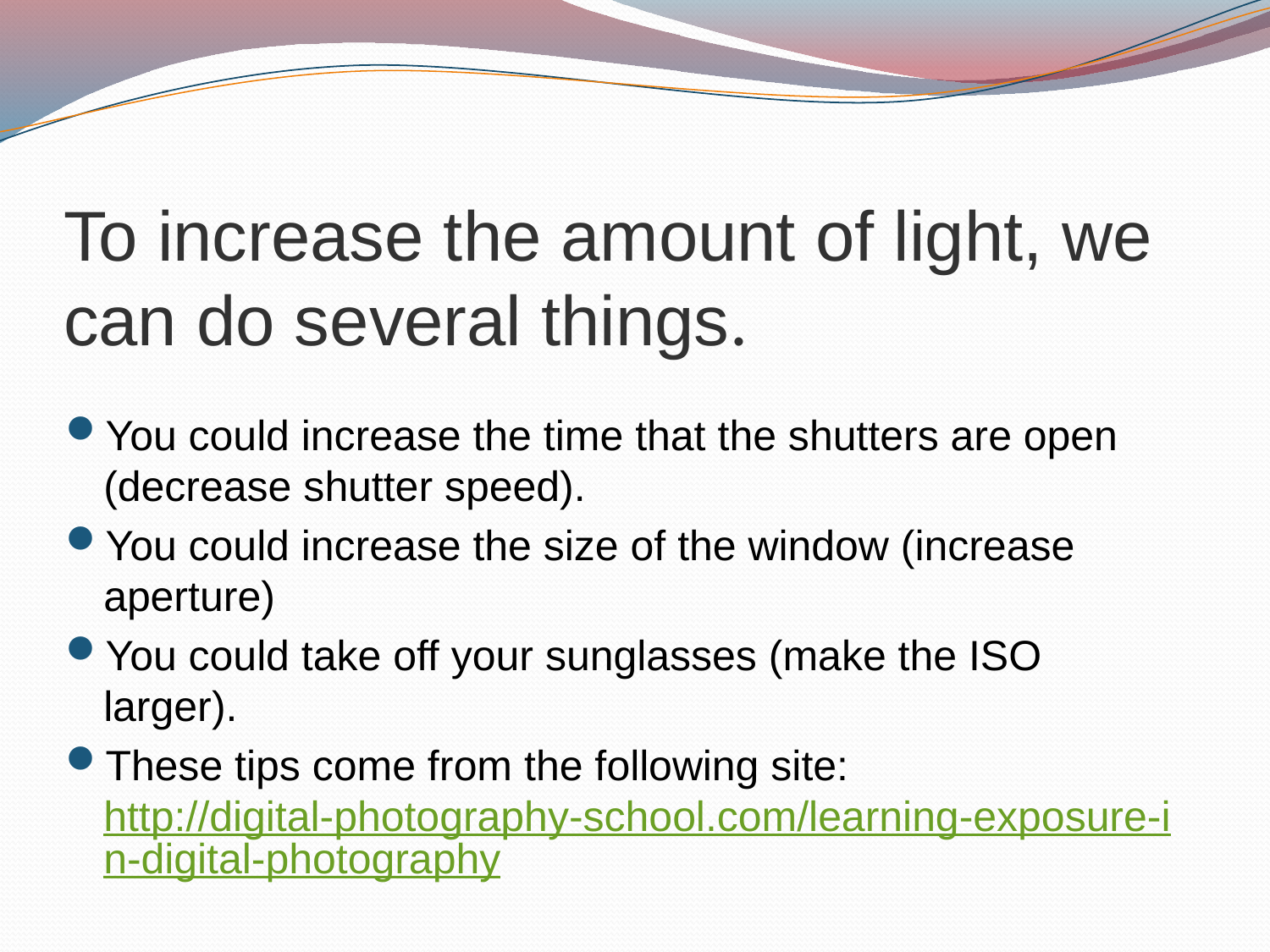

# To increase the amount of light, we can do several things.
You could increase the time that the shutters are open (decrease shutter speed).
You could increase the size of the window (increase aperture)
You could take off your sunglasses (make the ISO larger).
These tips come from the following site:  http://digital-photography-school.com/learning-exposure-in-digital-photography